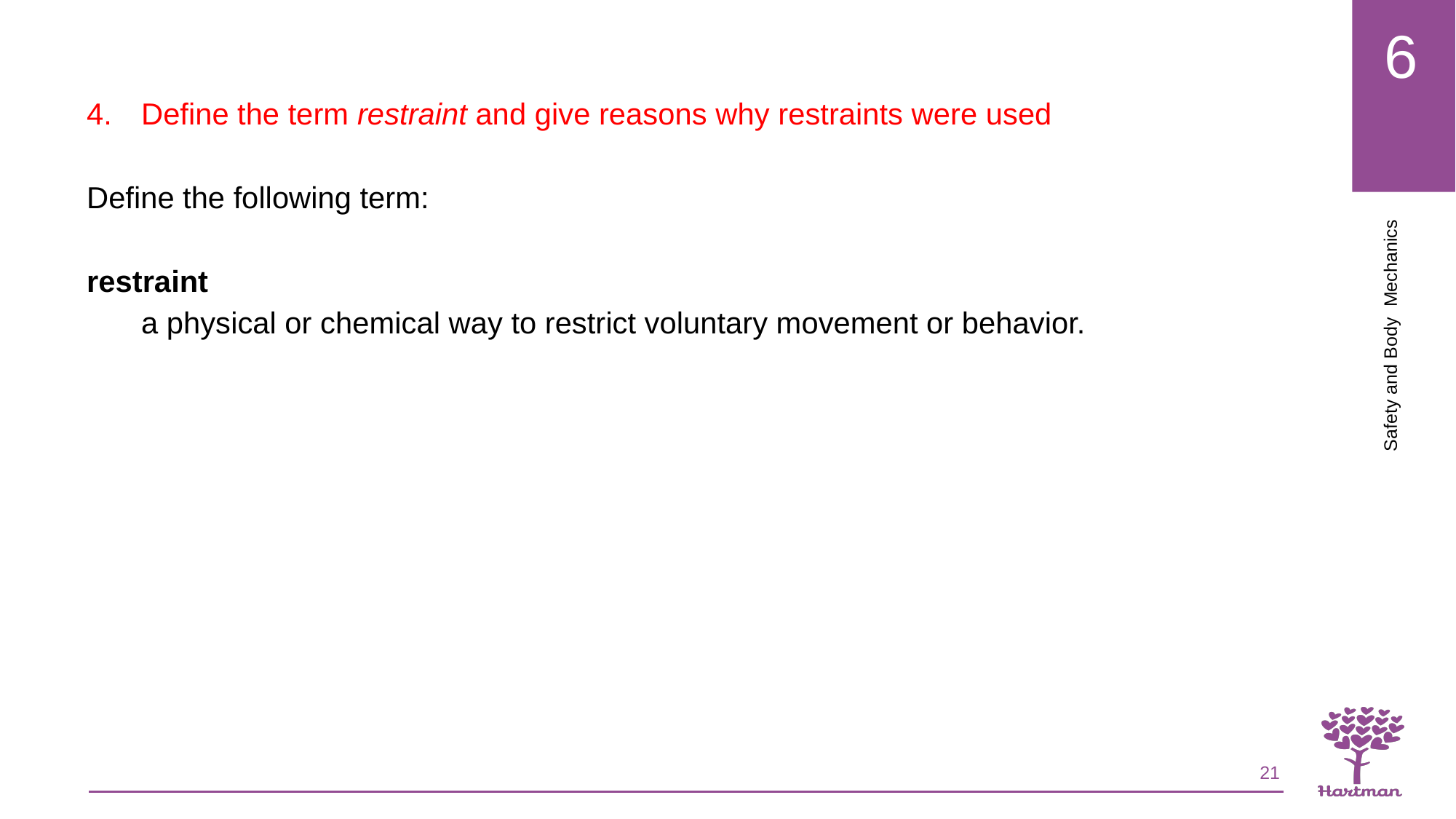

Define the term restraint and give reasons why restraints were used

Define the following term:

restraint
a physical or chemical way to restrict voluntary movement or behavior.

21